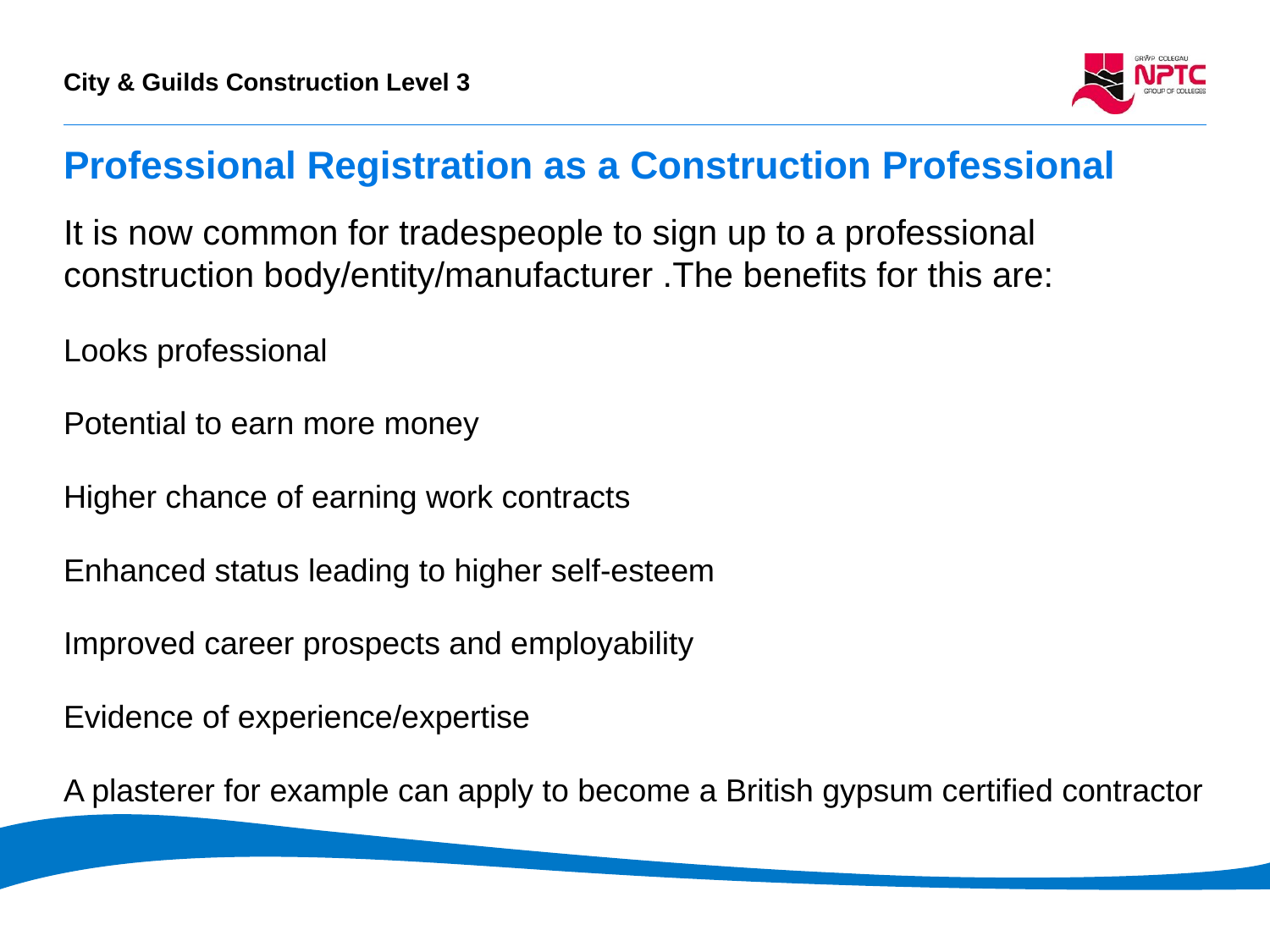

# Professional Registration as a Construction Professional
It is now common for tradespeople to sign up to a professional construction body/entity/manufacturer .The benefits for this are:
Looks professional
Potential to earn more money
Higher chance of earning work contracts
Enhanced status leading to higher self-esteem
Improved career prospects and employability
Evidence of experience/expertise
A plasterer for example can apply to become a British gypsum certified contractor